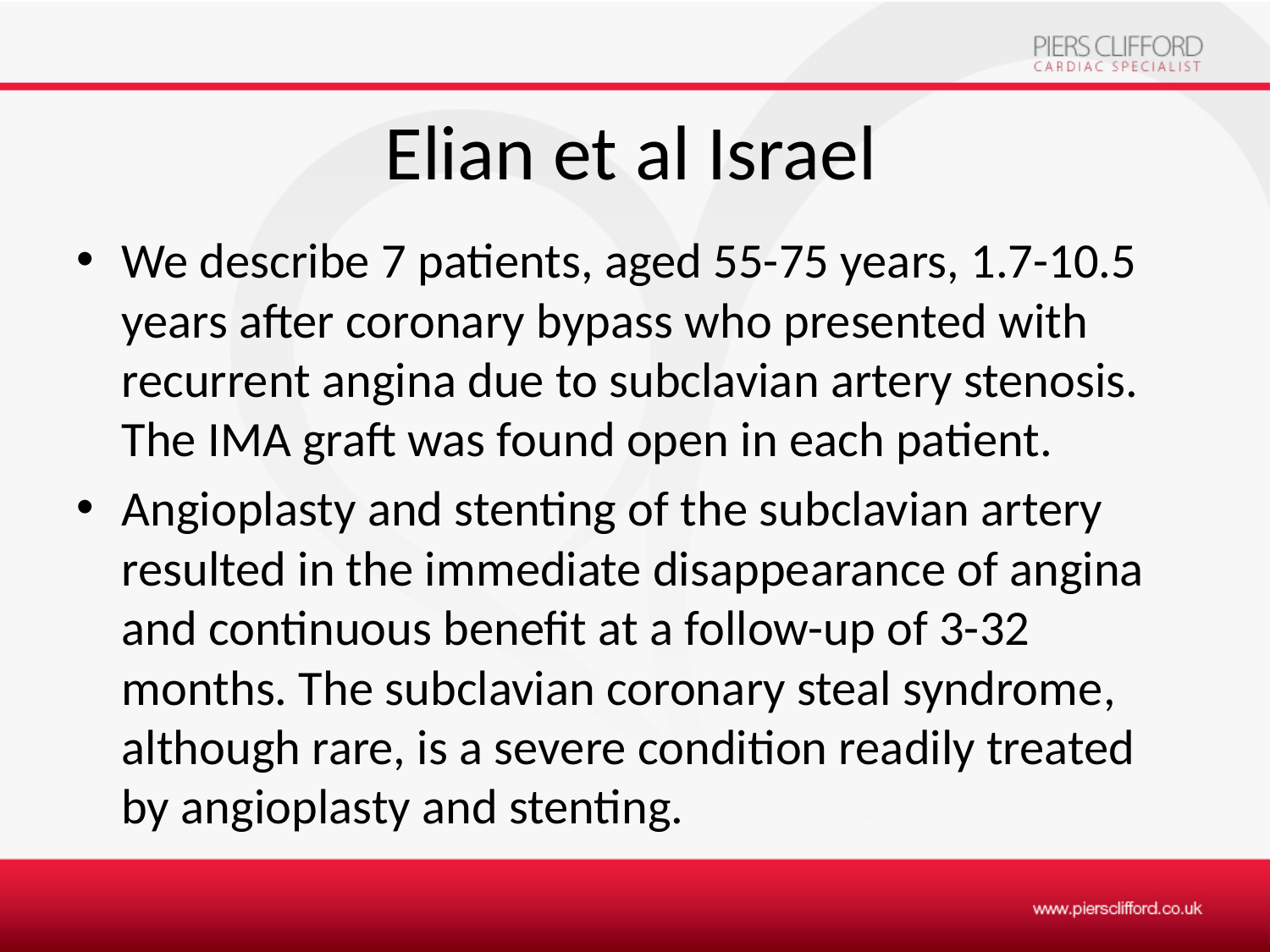

# Elian et al Israel
We describe 7 patients, aged 55-75 years, 1.7-10.5 years after coronary bypass who presented with recurrent angina due to subclavian artery stenosis. The IMA graft was found open in each patient.
Angioplasty and stenting of the subclavian artery resulted in the immediate disappearance of angina and continuous benefit at a follow-up of 3-32 months. The subclavian coronary steal syndrome, although rare, is a severe condition readily treated by angioplasty and stenting.